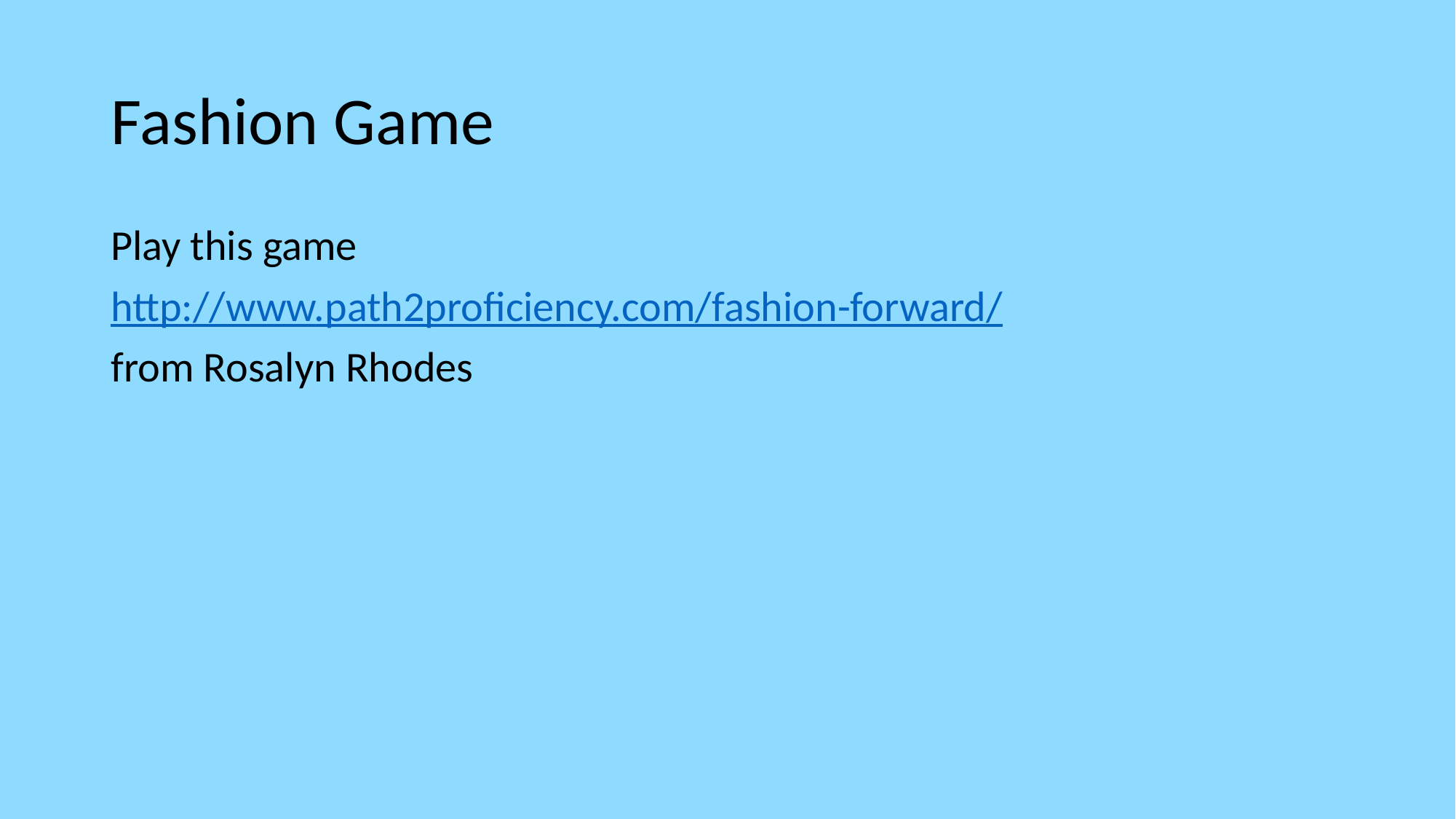

# Fashion Game
Play this game
http://www.path2proficiency.com/fashion-forward/
from Rosalyn Rhodes